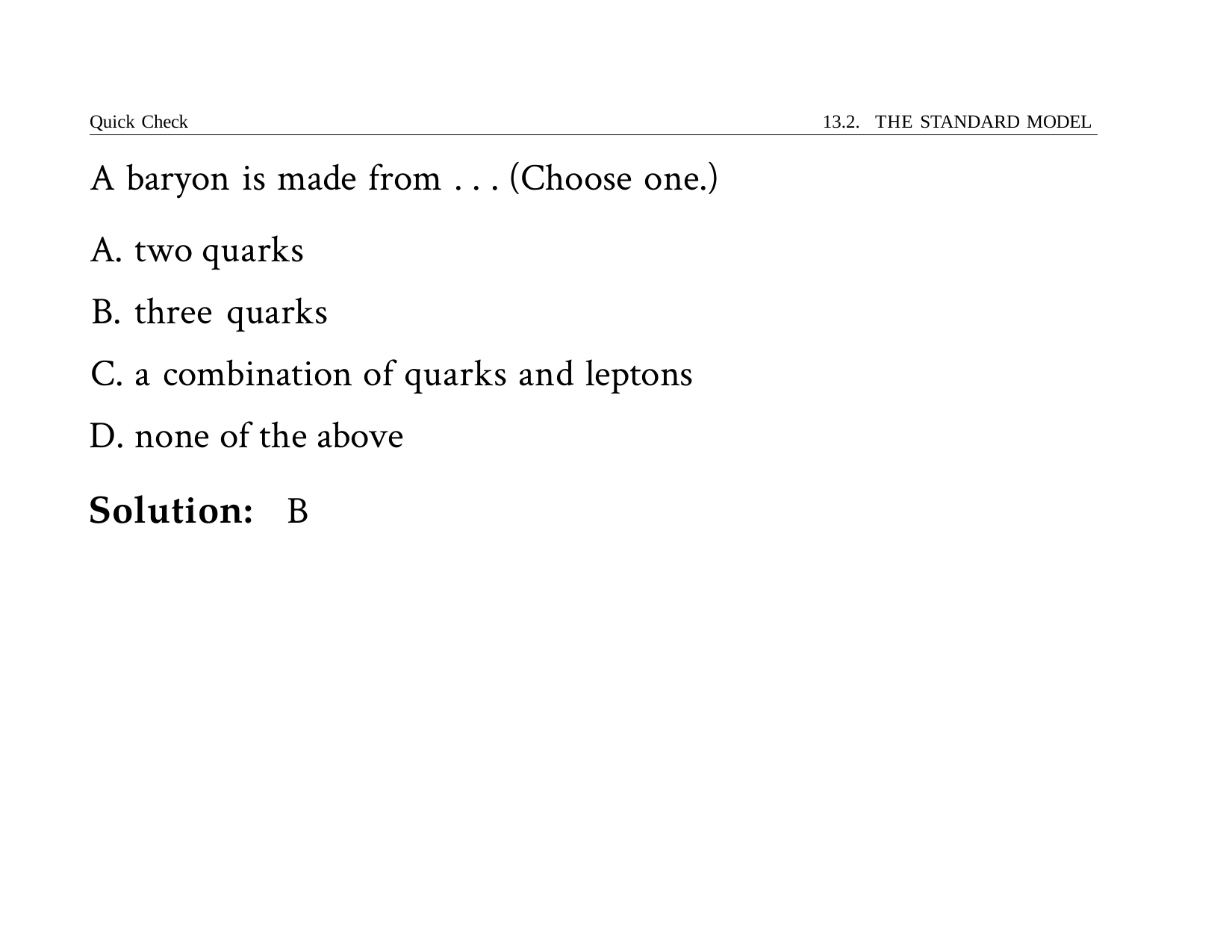

Quick Check
13.2.  THE STANDARD MODEL

# A baryon is made from . . . (Choose one.)
two quarks
three quarks
a combination of quarks and leptons
none of the above
Solution:	B